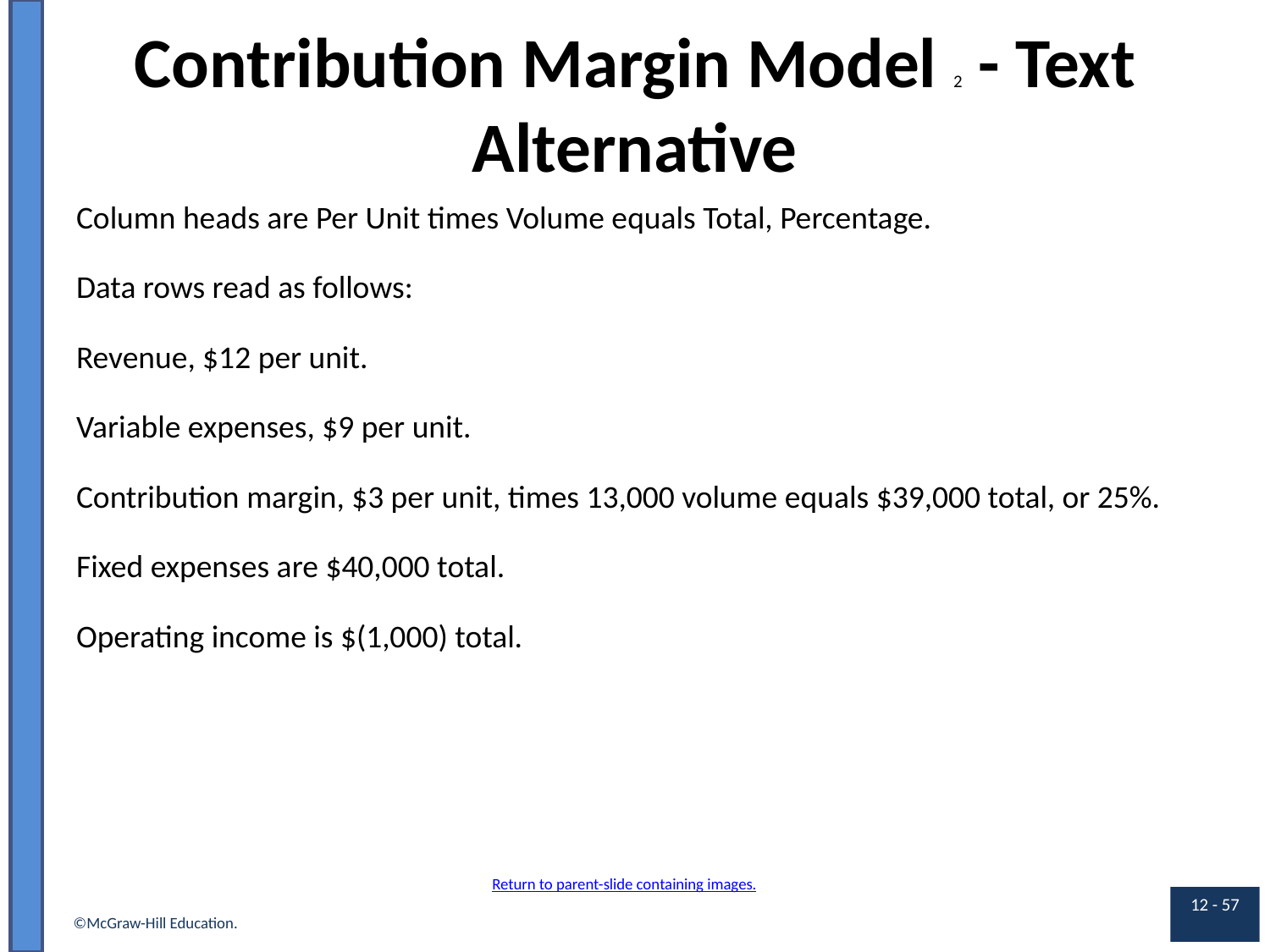

# Contribution Margin Model 2 - Text Alternative
Column heads are Per Unit times Volume equals Total, Percentage.
Data rows read as follows:
Revenue, $12 per unit.
Variable expenses, $9 per unit.
Contribution margin, $3 per unit, times 13,000 volume equals $39,000 total, or 25%.
Fixed expenses are $40,000 total.
Operating income is $(1,000) total.
Return to parent-slide containing images.